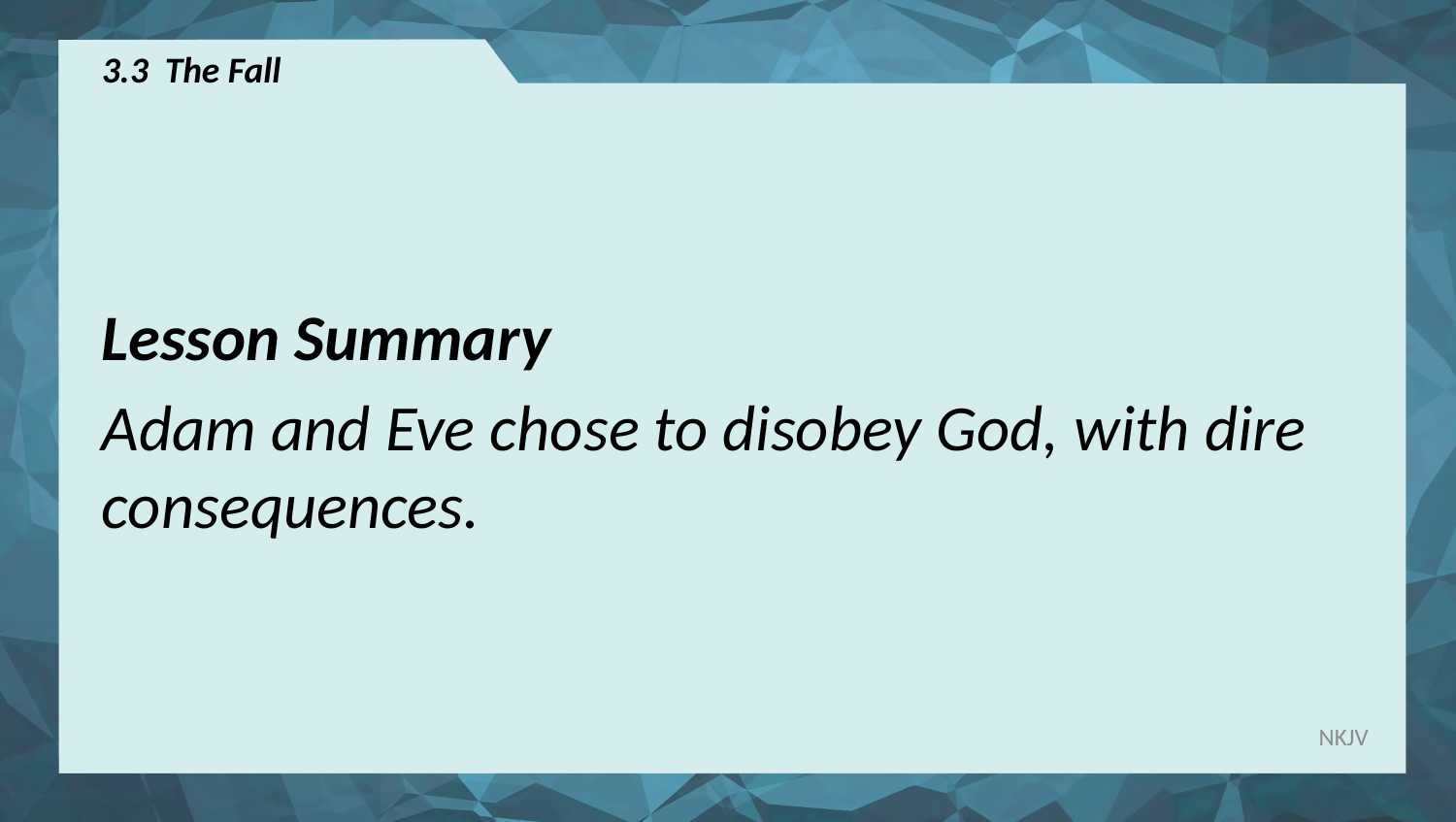

# 3.3  The Fall
Lesson Summary
Adam and Eve chose to disobey God, with dire consequences.
NKJV